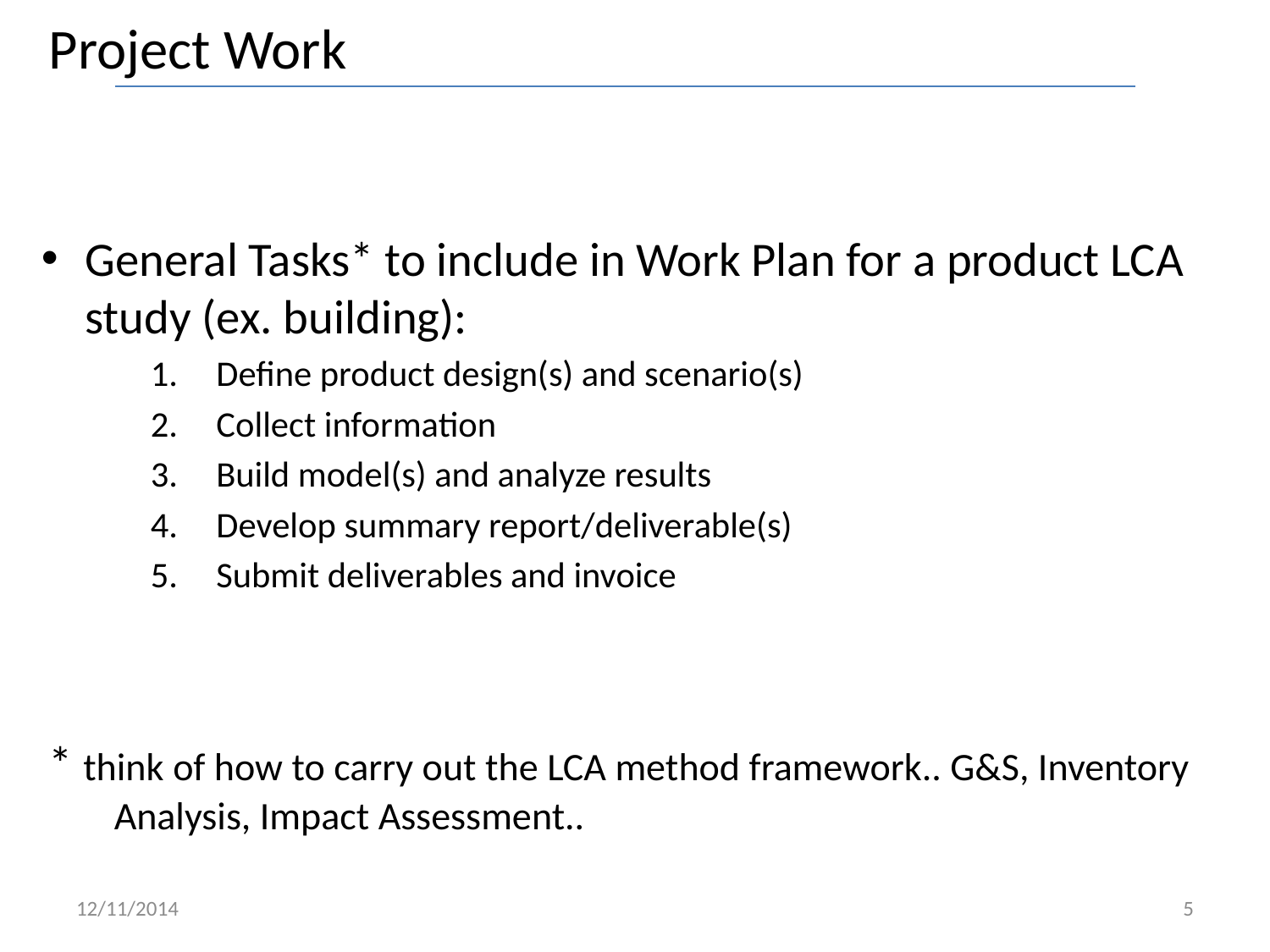

Project Work
#
General Tasks* to include in Work Plan for a product LCA study (ex. building):
Define product design(s) and scenario(s)
Collect information
Build model(s) and analyze results
Develop summary report/deliverable(s)
Submit deliverables and invoice

* think of how to carry out the LCA method framework.. G&S, Inventory Analysis, Impact Assessment..
12/11/2014
5